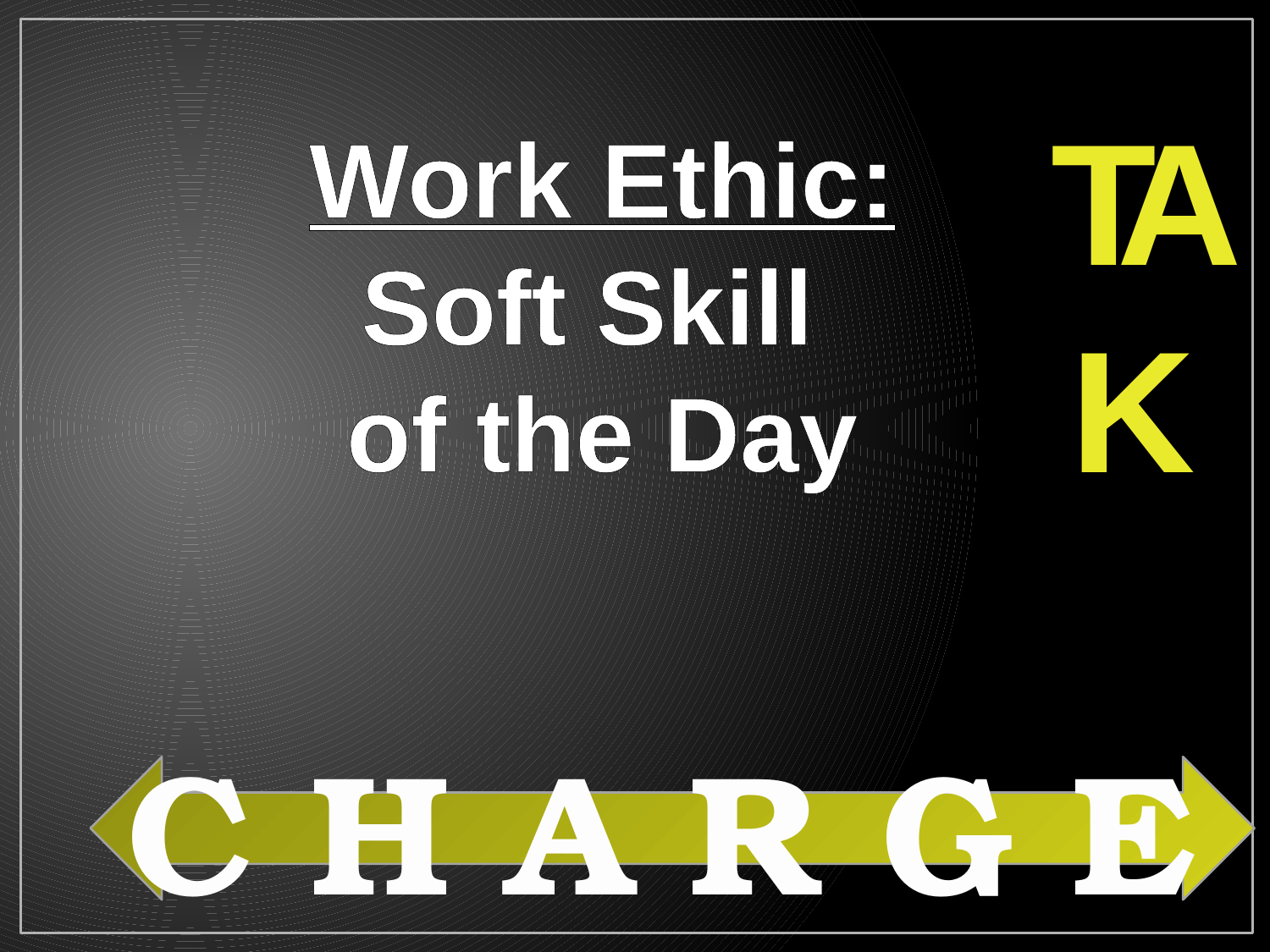

TAK
Work Ethic:
Soft Skill
of the Day
C H A R G E